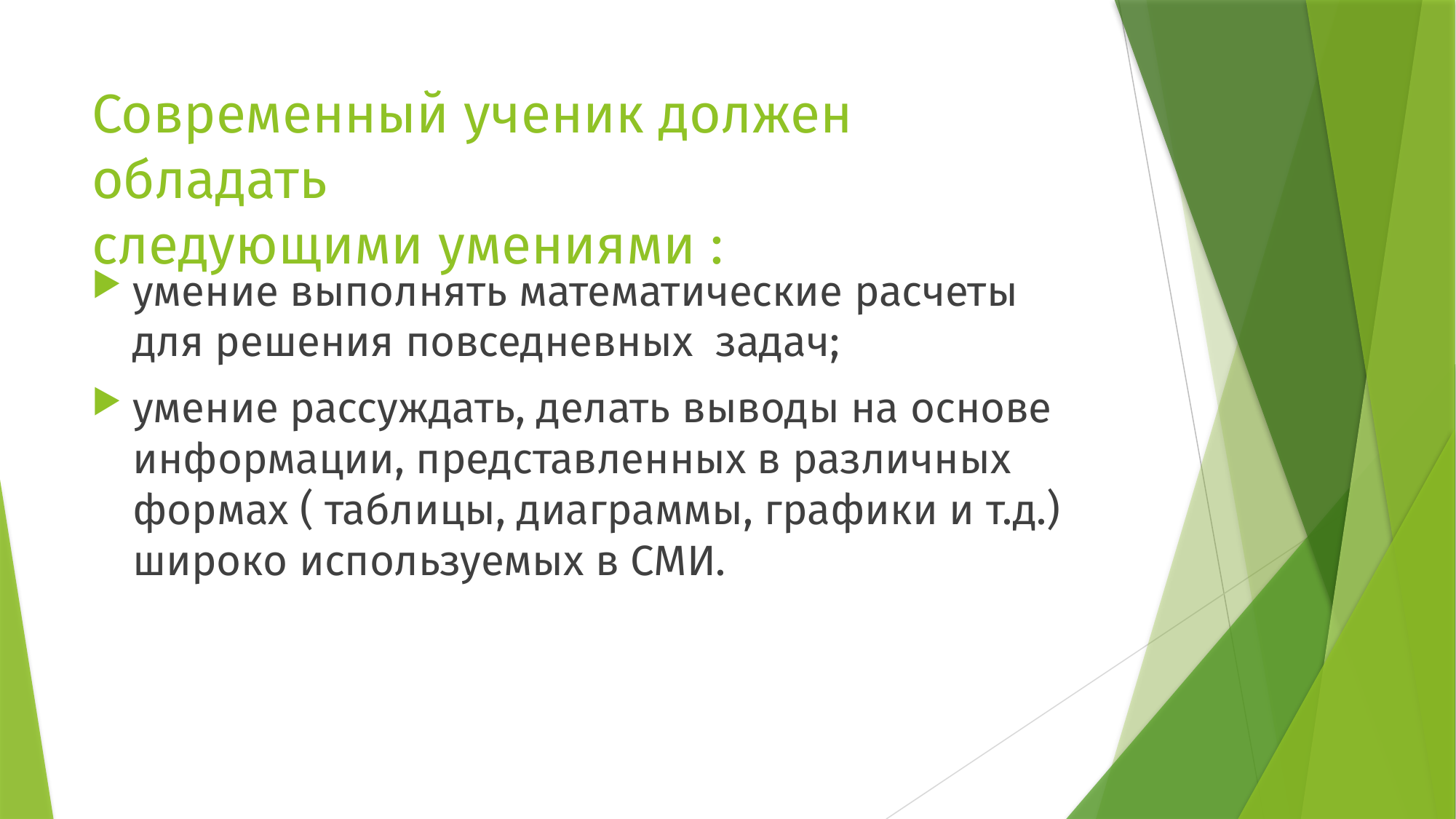

# Современный ученик должен обладать следующими умениями :
умение выполнять математические расчеты для решения повседневных  задач;
умение рассуждать, делать выводы на основе информации, представленных в различных формах ( таблицы, диаграммы, графики и т.д.) широко используемых в СМИ.